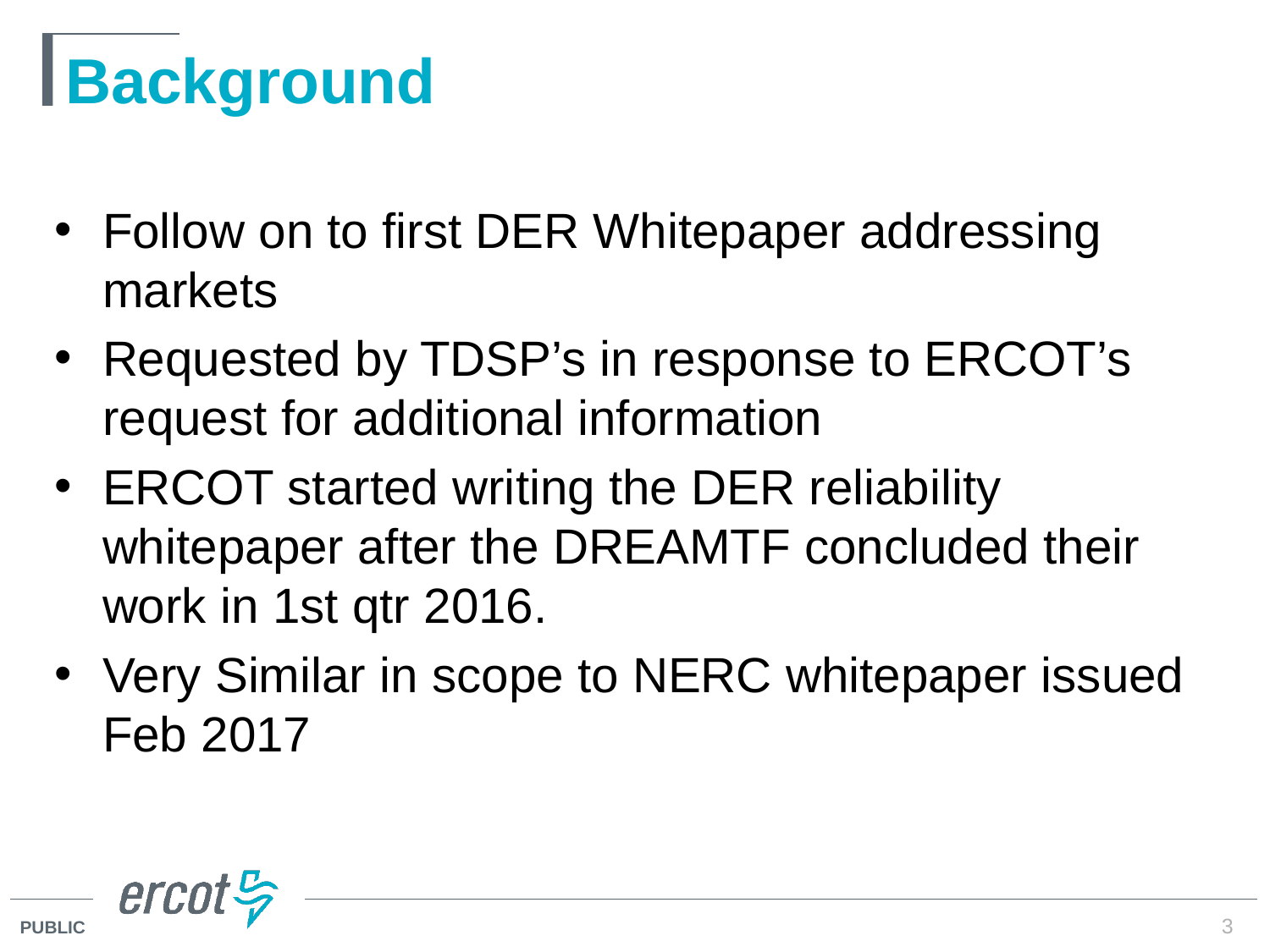

# Background
Follow on to first DER Whitepaper addressing markets
Requested by TDSP’s in response to ERCOT’s request for additional information
ERCOT started writing the DER reliability whitepaper after the DREAMTF concluded their work in 1st qtr 2016.
Very Similar in scope to NERC whitepaper issued Feb 2017

3